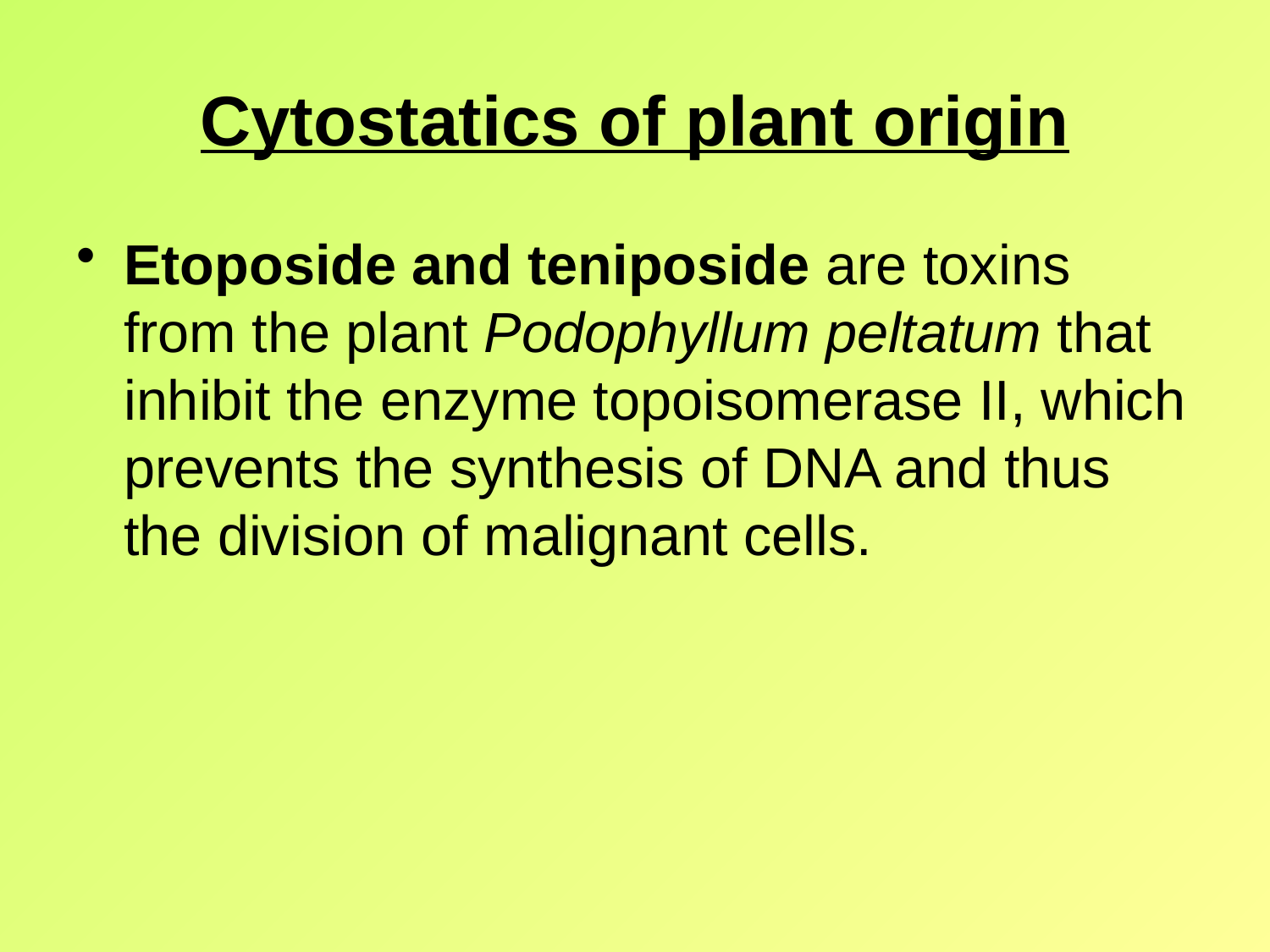

# Cytostatics of plant origin
Etoposide and teniposide are toxins from the plant Podophyllum peltatum that inhibit the enzyme topoisomerase II, which prevents the synthesis of DNA and thus the division of malignant cells.